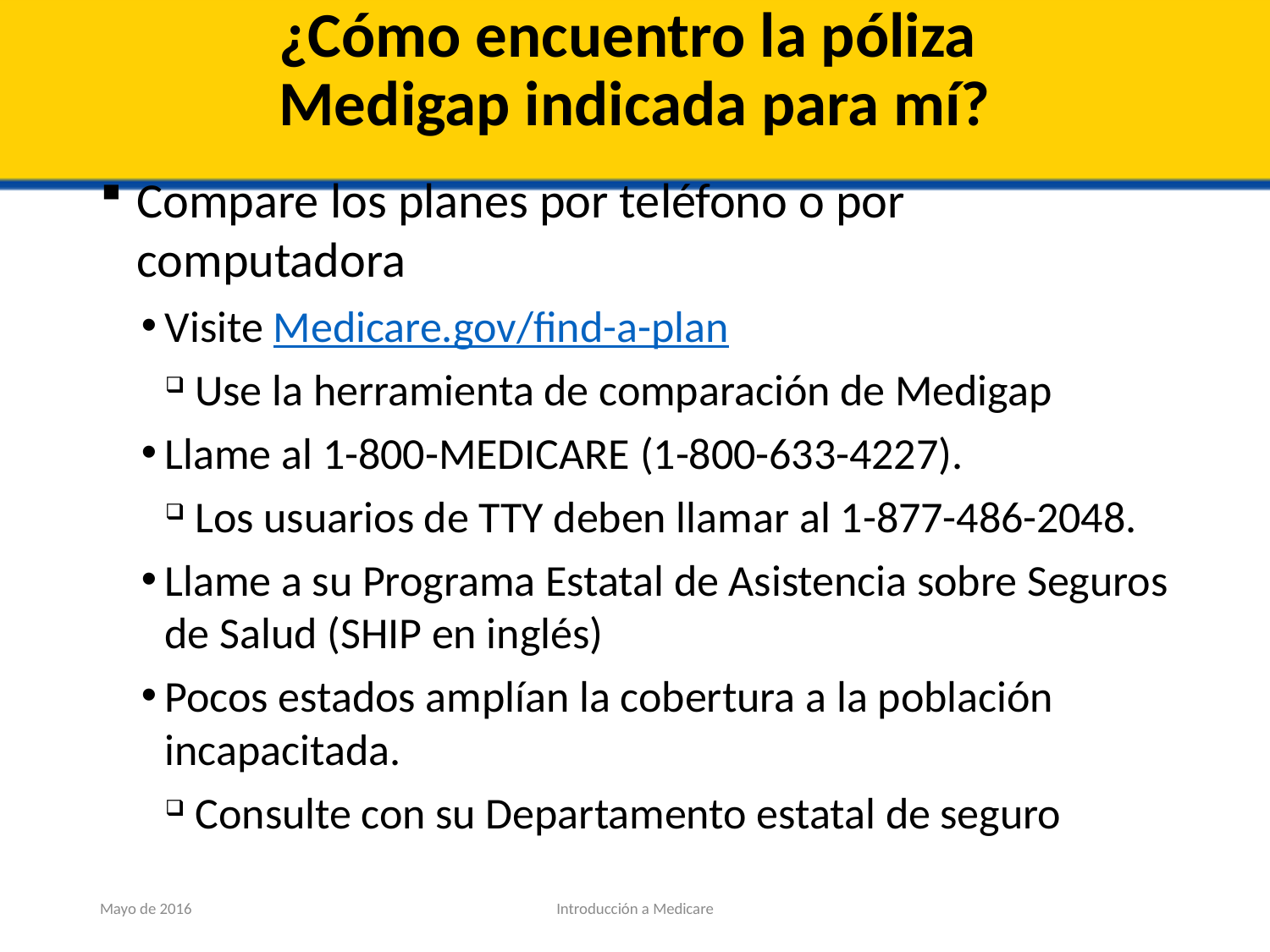

# ¿Cómo encuentro la póliza Medigap indicada para mí?
Compare los planes por teléfono o por computadora
Visite Medicare.gov/find-a-plan
Use la herramienta de comparación de Medigap
Llame al 1-800-MEDICARE (1-800-633-4227).
Los usuarios de TTY deben llamar al 1-877-486-2048.
Llame a su Programa Estatal de Asistencia sobre Seguros de Salud (SHIP en inglés)
Pocos estados amplían la cobertura a la población incapacitada.
Consulte con su Departamento estatal de seguro

Mayo de 2016
Introducción a Medicare